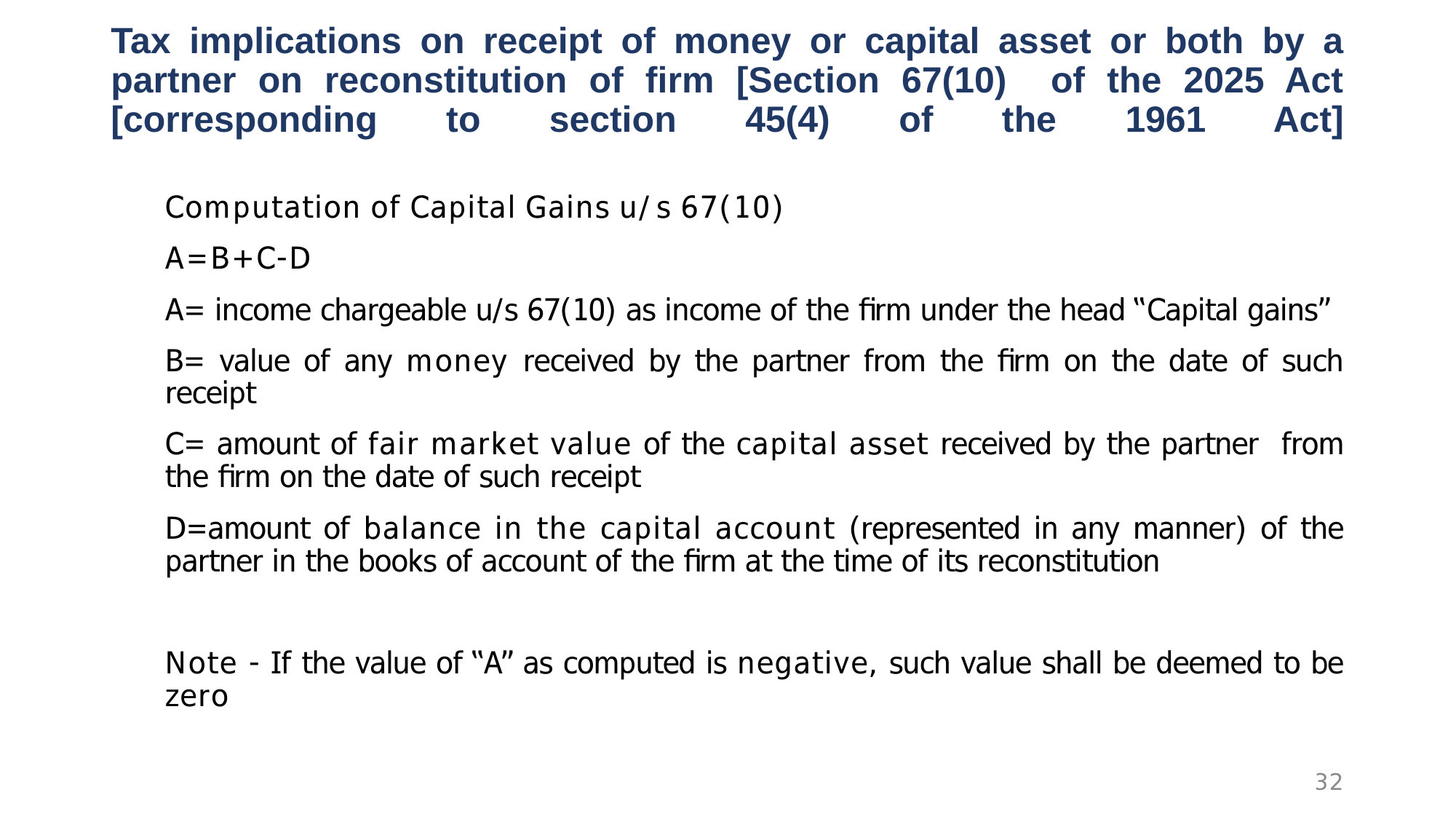

# Tax implications on receipt of money or capital asset or both by a partner on reconstitution of firm [Section 67(10)  of the 2025 Act [corresponding to section 45(4) of the 1961 Act]
Computation of Capital Gains u/s 67(10)
A=B+C-D
A= income chargeable u/s 67(10) as income of the firm under the head “Capital gains”
B= value of any money received by the partner from the firm on the date of such receipt
C= amount of fair market value of the capital asset received by the partner  from the firm on the date of such receipt
D=amount of balance in the capital account (represented in any manner) of the partner in the books of account of the firm at the time of its reconstitution

Note - If the value of “A” as computed is negative, such value shall be deemed to be zero

32